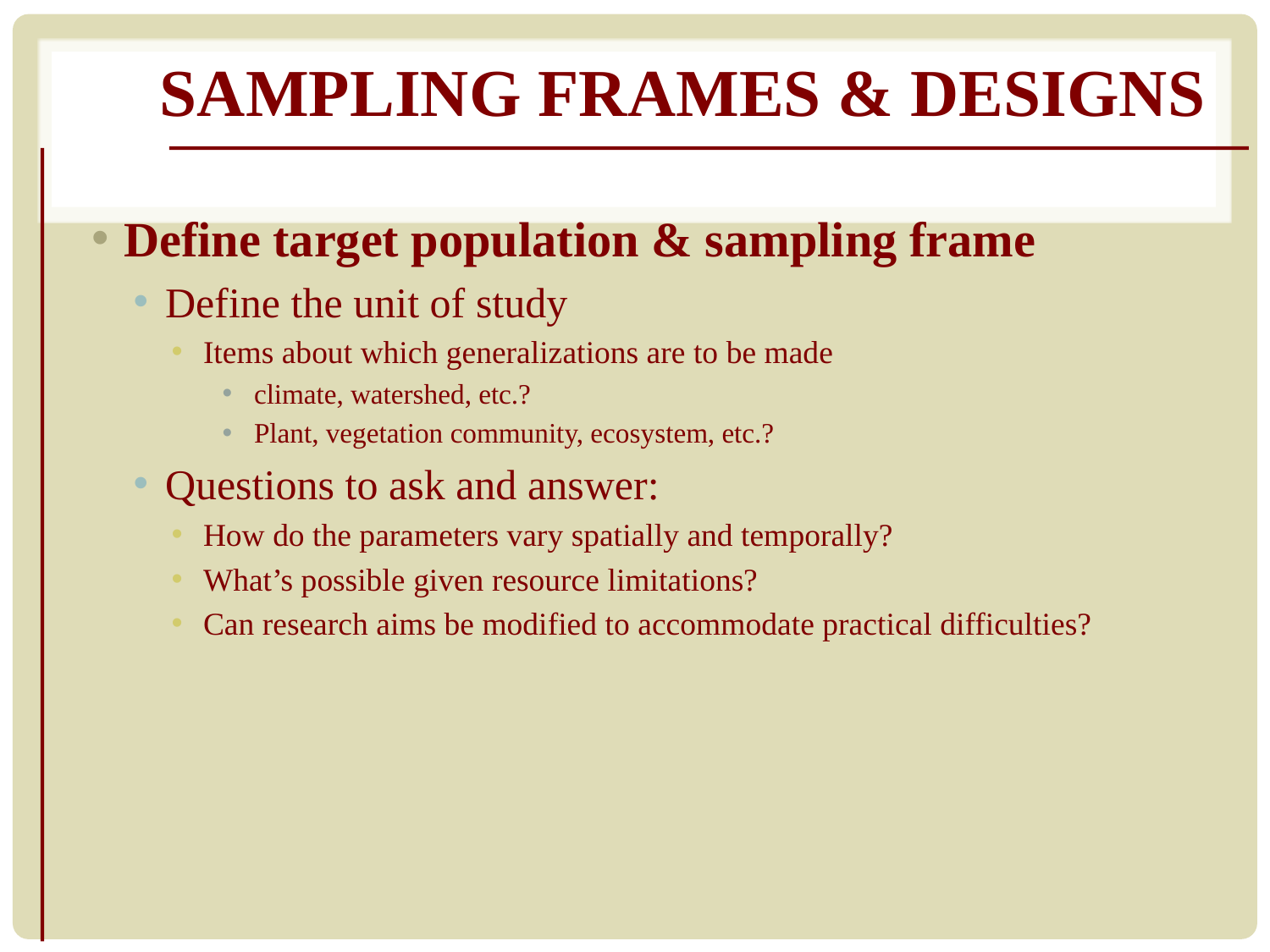

# Sampling Frames & Designs

Define target population & sampling frame
Define the unit of study
Items about which generalizations are to be made
climate, watershed, etc.?
Plant, vegetation community, ecosystem, etc.?
Questions to ask and answer:
How do the parameters vary spatially and temporally?
What’s possible given resource limitations?
Can research aims be modified to accommodate practical difficulties?